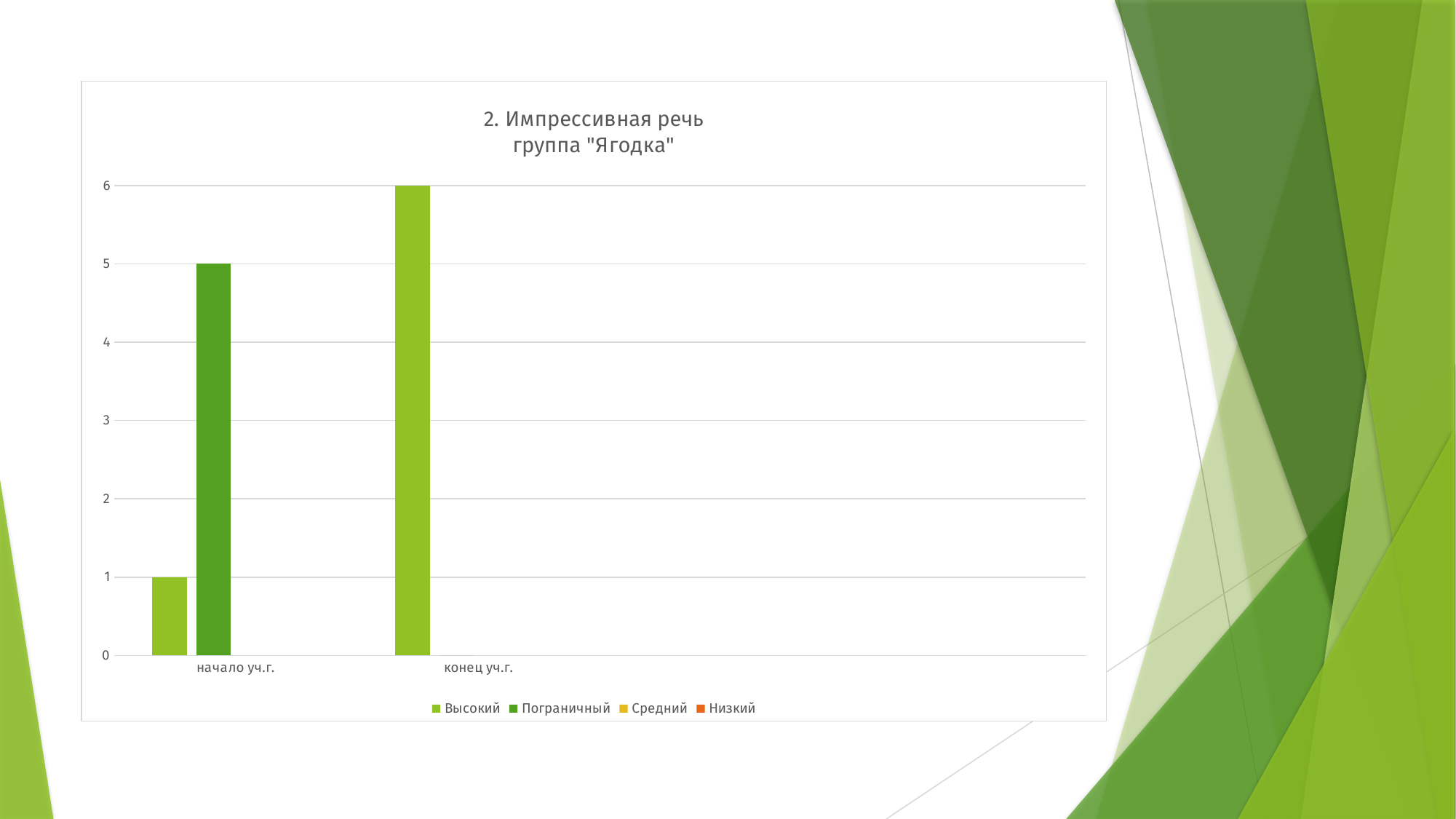

#

### Chart: 2. Импрессивная речь
группа "Ягодка"

| Category | Высокий | Пограничный | Средний | Низкий |
|---|---|---|---|---|
| начало уч.г. | 1.0 | 5.0 | None | None |
| конец уч.г. | 6.0 | 0.0 | None | None |